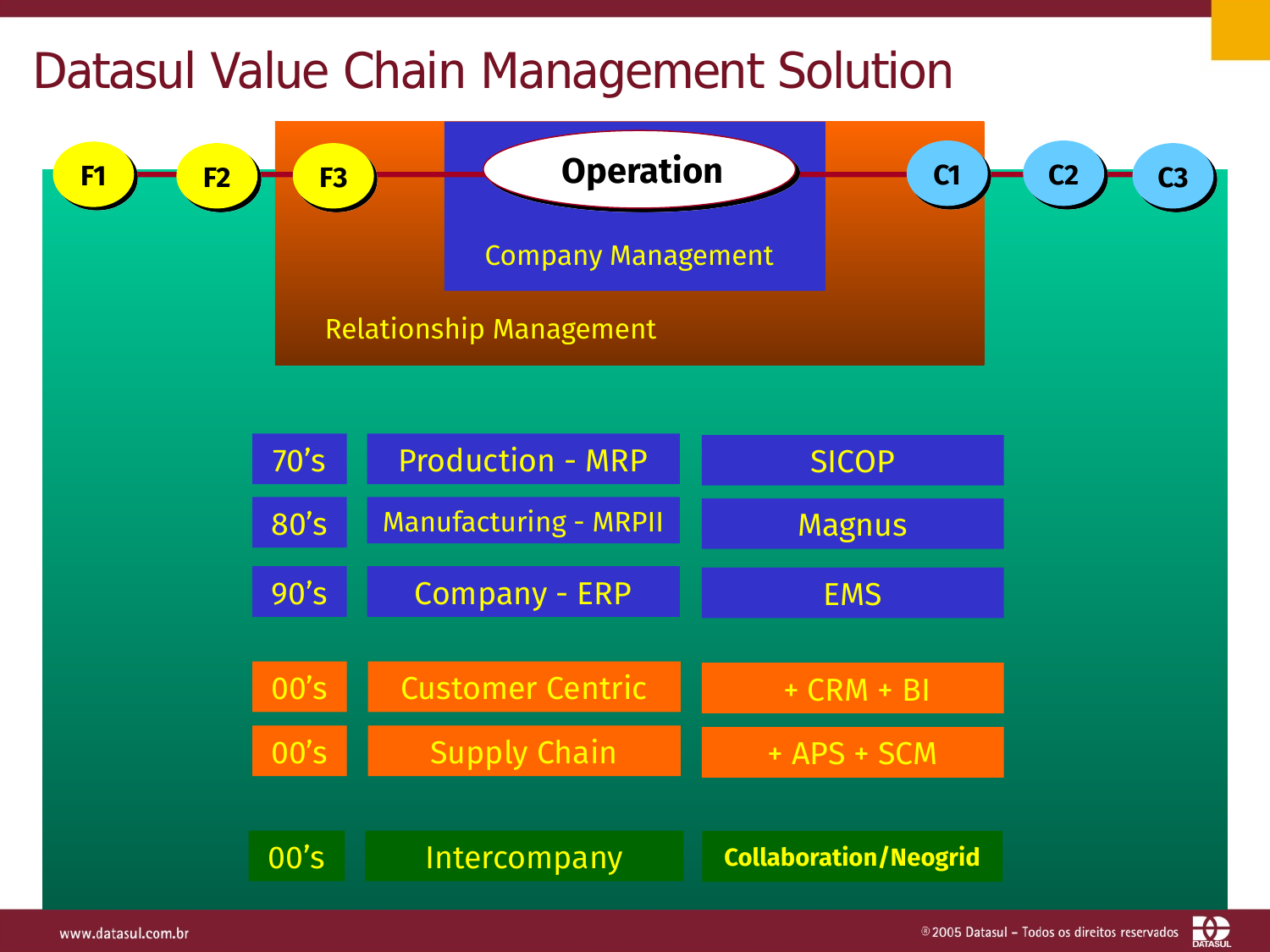

# Datasul Value Chain Management Solution

00’s
Customer Centric
 + CRM + BI
00’s
Supply Chain
+ APS + SCM
Relationship Management

70’s
Production - MRP
SICOP
80’s
Manufacturing - MRPII
Magnus
90’s
Company - ERP
EMS
Company Management
  Operation
C1
C2
F1
F2
F3
C3

00’s
Intercompany
Collaboration/Neogrid